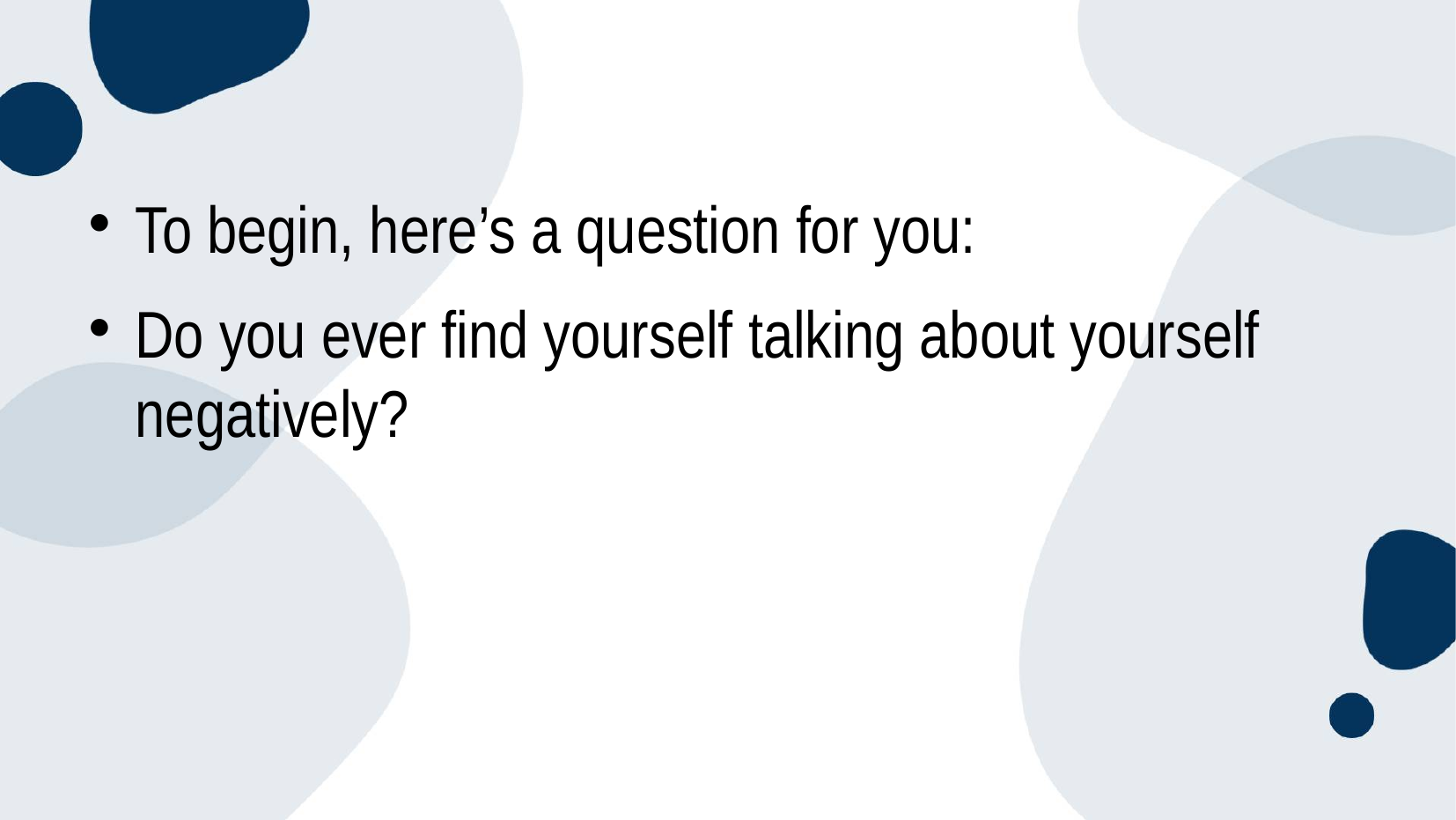

#
To begin, here’s a question for you:
Do you ever find yourself talking about yourself negatively?